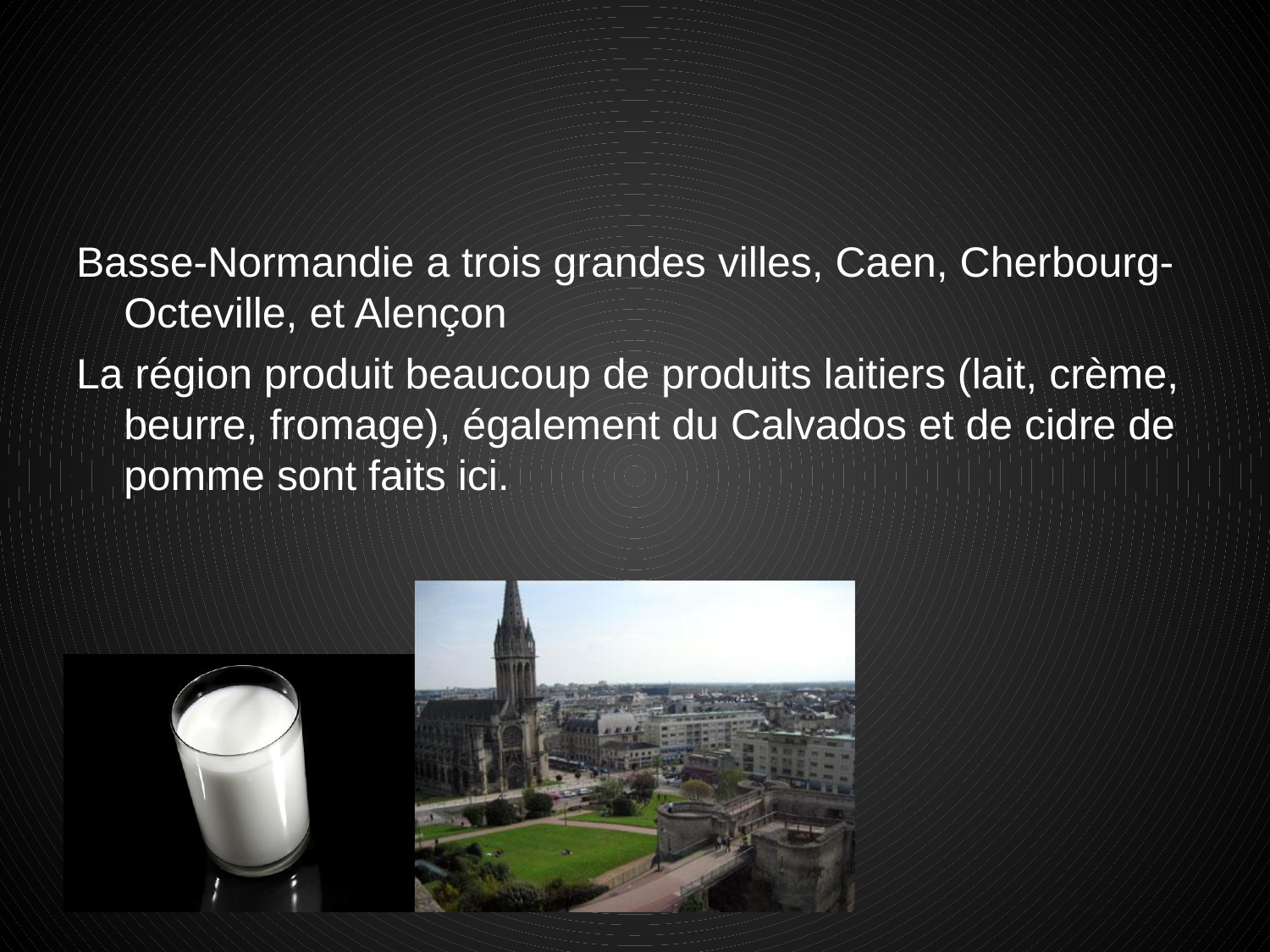

#
Basse-Normandie a trois grandes villes, Caen, Cherbourg-Octeville, et Alençon
La région produit beaucoup de produits laitiers (lait, crème, beurre, fromage), également du Calvados et de cidre de pomme sont faits ici.